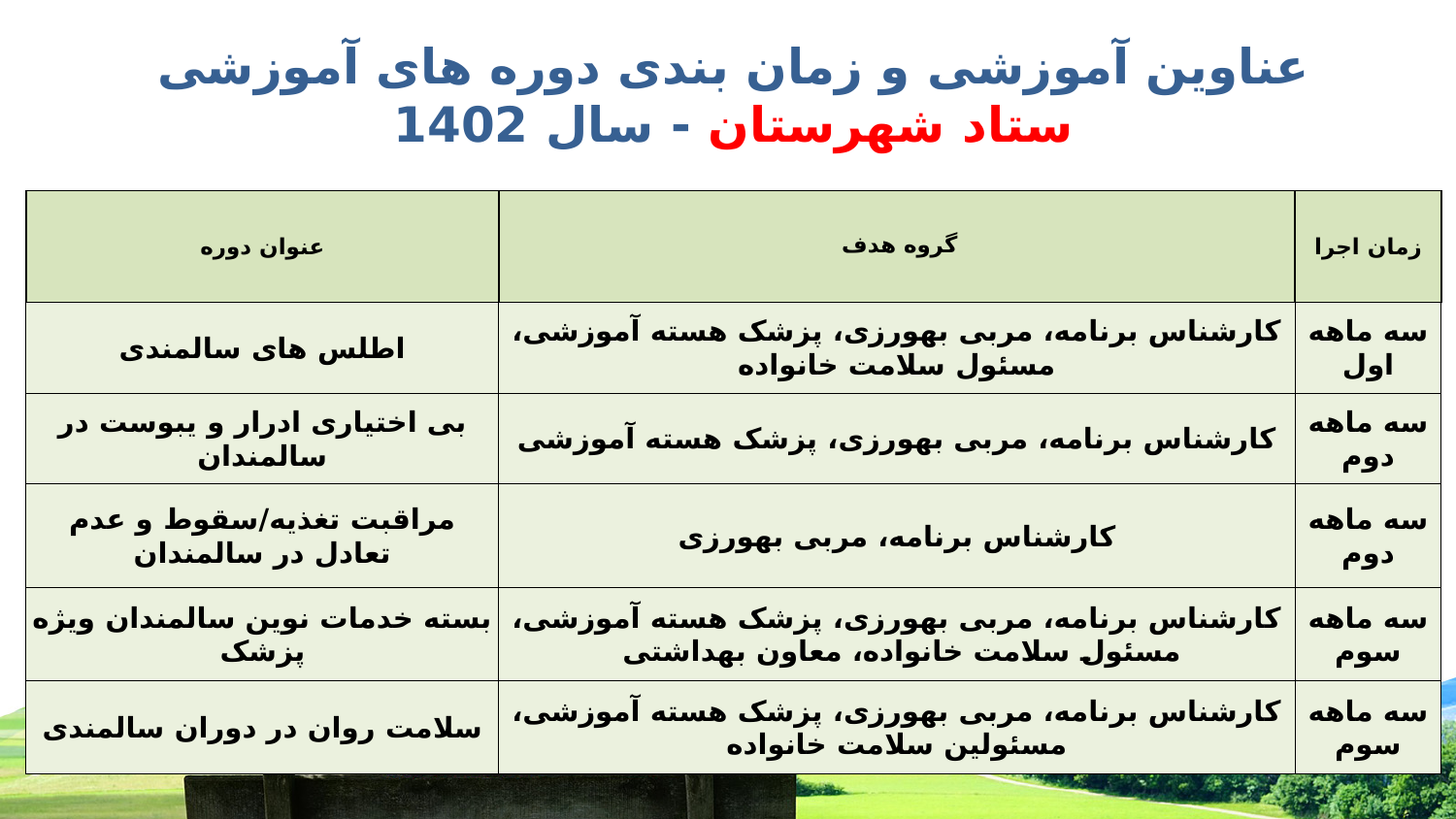

# عناوین آموزشی و زمان بندی دوره های آموزشی ستاد شهرستان - سال 1402
| عنوان دوره | گروه هدف | زمان اجرا |
| --- | --- | --- |
| اطلس های سالمندی | کارشناس برنامه، مربی بهورزی، پزشک هسته آموزشی، مسئول سلامت خانواده | سه ماهه اول |
| بی اختیاری ادرار و یبوست در سالمندان | کارشناس برنامه، مربی بهورزی، پزشک هسته آموزشی | سه ماهه دوم |
| مراقبت تغذیه/سقوط و عدم تعادل در سالمندان | کارشناس برنامه، مربی بهورزی | سه ماهه دوم |
| بسته خدمات نوین سالمندان ویژه پزشک | کارشناس برنامه، مربی بهورزی، پزشک هسته آموزشی، مسئول سلامت خانواده، معاون بهداشتی | سه ماهه سوم |
| سلامت روان در دوران سالمندی | کارشناس برنامه، مربی بهورزی، پزشک هسته آموزشی، مسئولین سلامت خانواده | سه ماهه سوم |